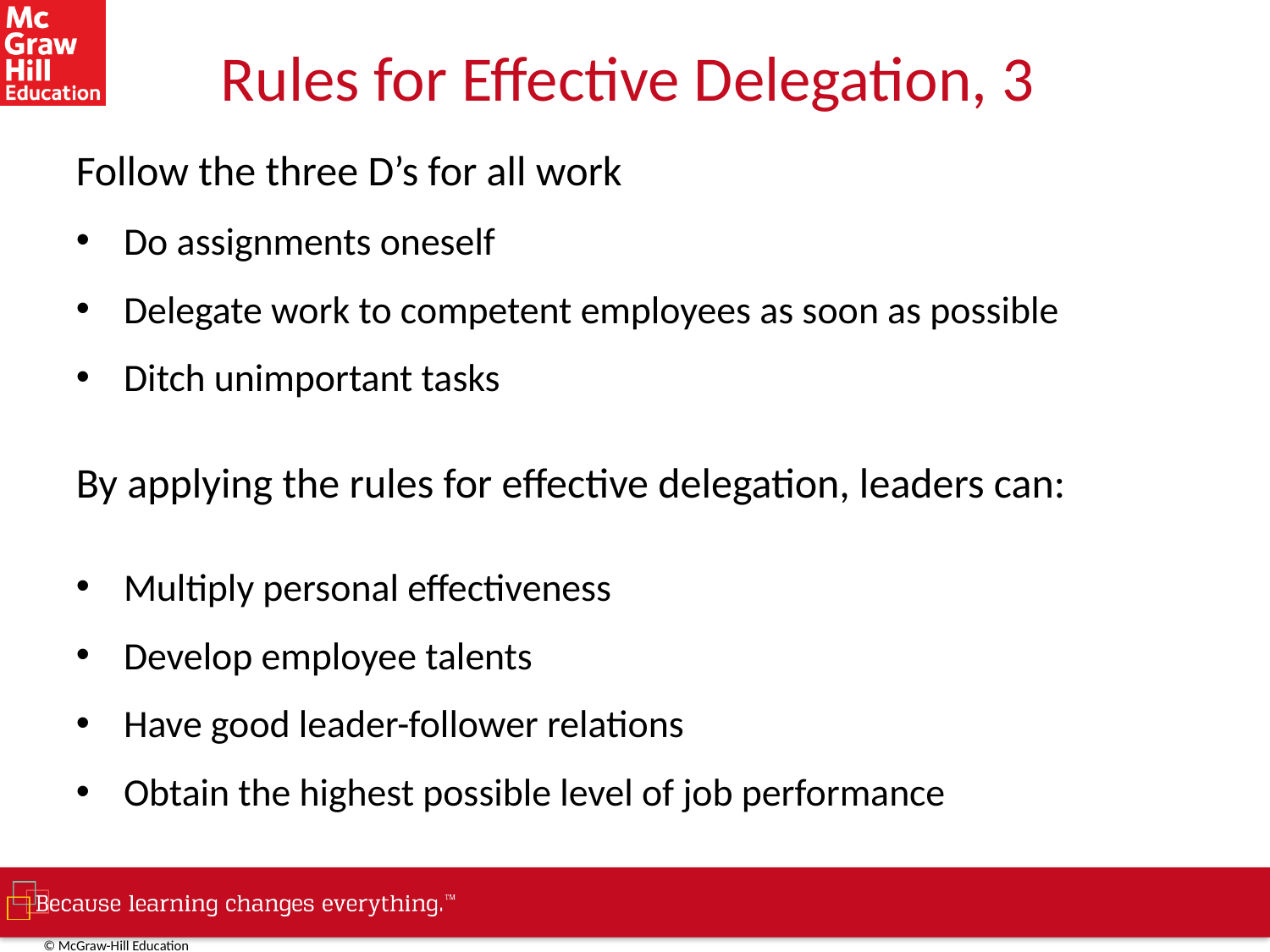

# Rules for Effective Delegation, 3
Follow the three D’s for all work
Do assignments oneself
Delegate work to competent employees as soon as possible
Ditch unimportant tasks

By applying the rules for effective delegation, leaders can:

Multiply personal effectiveness
Develop employee talents
Have good leader-follower relations
Obtain the highest possible level of job performance